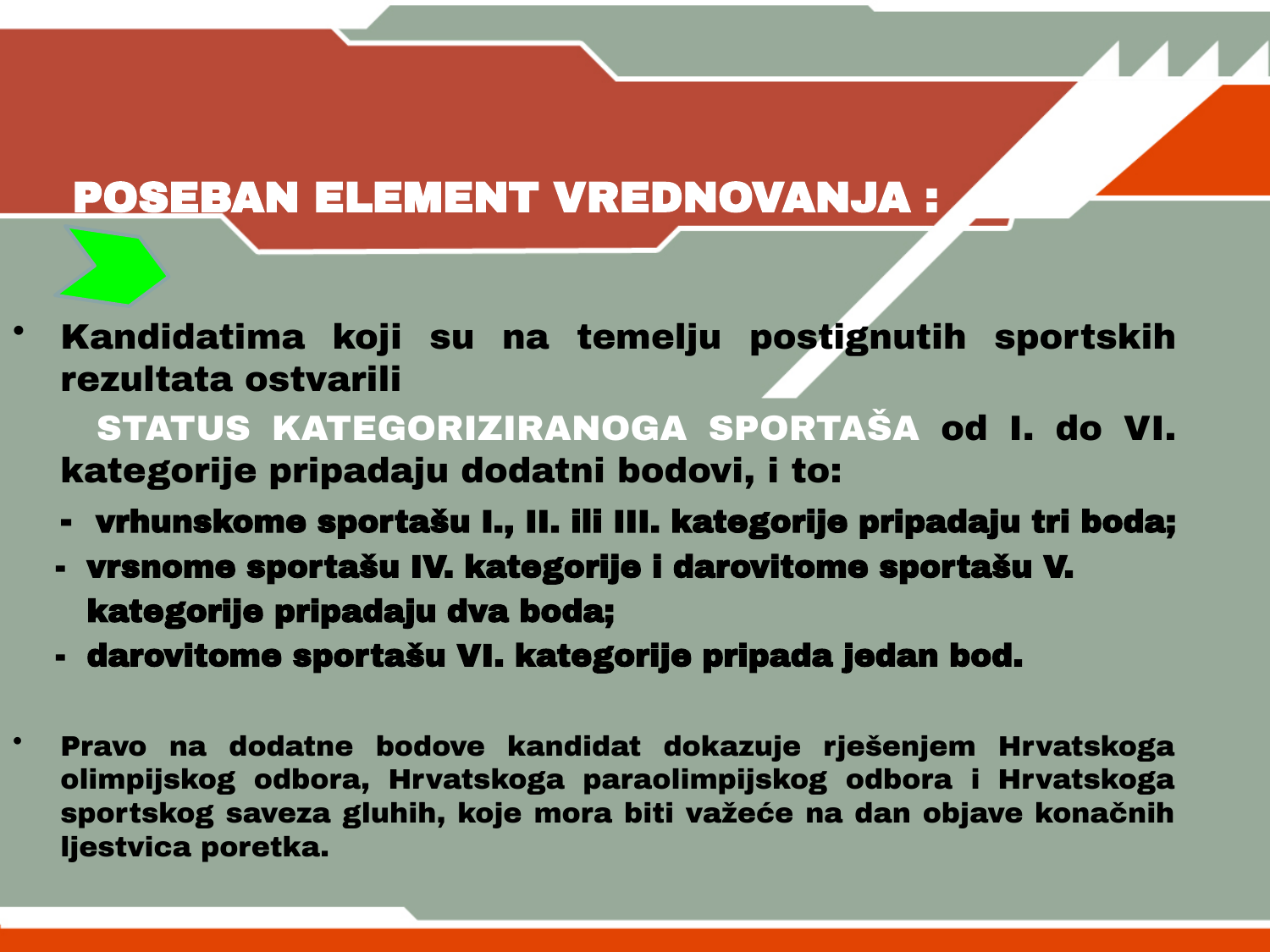

# POSEBAN ELEMENT VREDNOVANJA :

Kandidatima koji su na temelju postignutih sportskih rezultata ostvarili
    STATUS KATEGORIZIRANOGA SPORTAŠA od I. do VI. kategorije pripadaju dodatni bodovi, i to:
    -  vrhunskome sportašu I., II. ili III. kategorije pripadaju tri boda;
    -  vrsnome sportašu IV. kategorije i darovitome sportašu V.
       kategorije pripadaju dva boda;
    -  darovitome sportašu VI. kategorije pripada jedan bod.

Pravo na dodatne bodove kandidat dokazuje rješenjem Hrvatskoga olimpijskog odbora, Hrvatskoga paraolimpijskog odbora i Hrvatskoga sportskog saveza gluhih, koje mora biti važeće na dan objave konačnih ljestvica poretka.